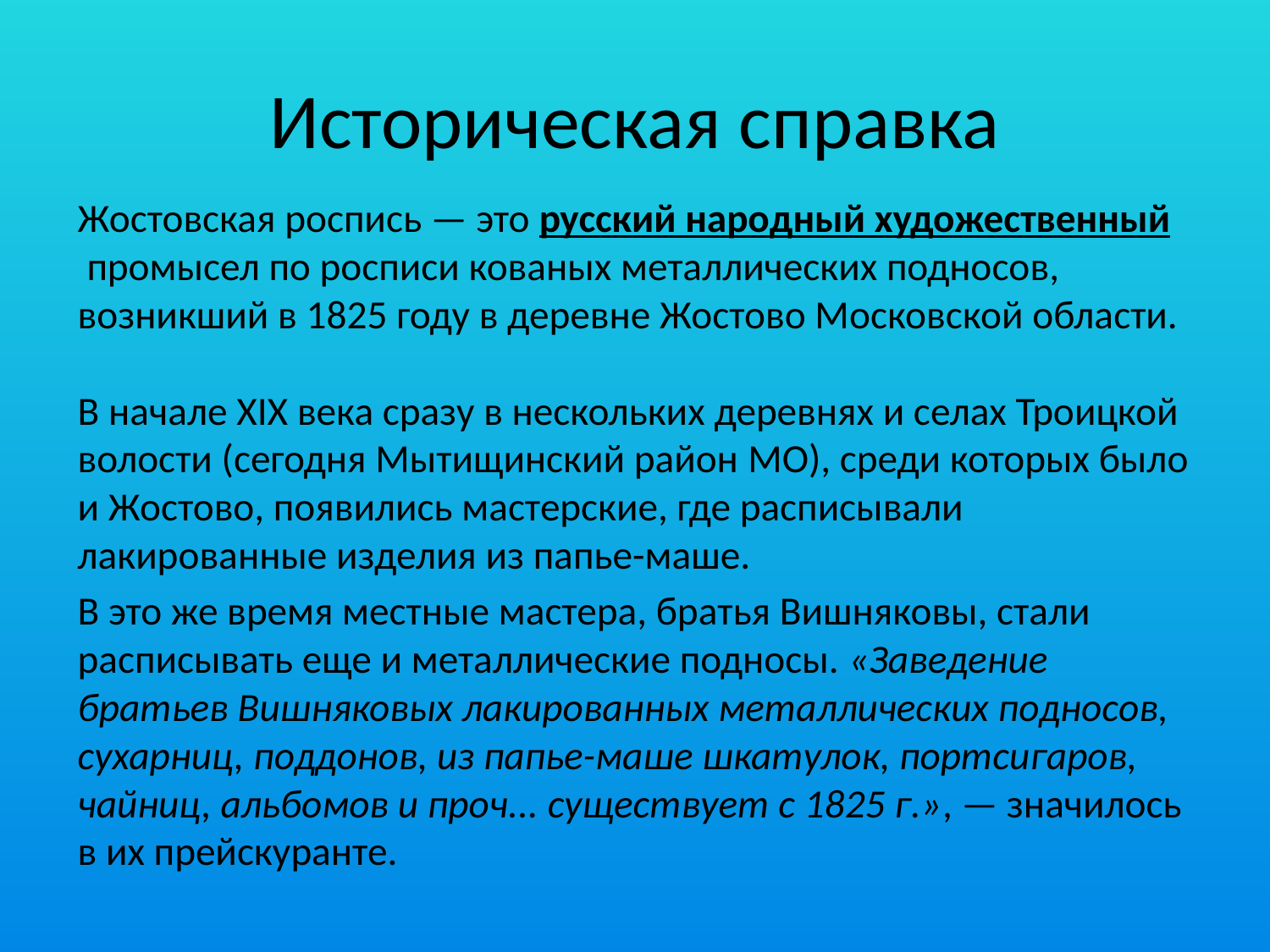

# Историческая справка
Жостовская роспись — это русский народный художественный промысел по росписи кованых металлических подносов, возникший в 1825 году в деревне Жостово Московской области.
В начале XIX века сразу в нескольких деревнях и селах Троицкой волости (сегодня Мытищинский район МО), среди которых было и Жостово, появились мастерские, где расписывали лакированные изделия из папье-маше.
В это же время местные мастера, братья Вишняковы, стали расписывать еще и металлические подносы. «Заведение братьев Вишняковых лакированных металлических подносов, сухарниц, поддонов, из папье-маше шкатулок, портсигаров, чайниц, альбомов и проч... существует с 1825 г.», — значилось в их прейскуранте.